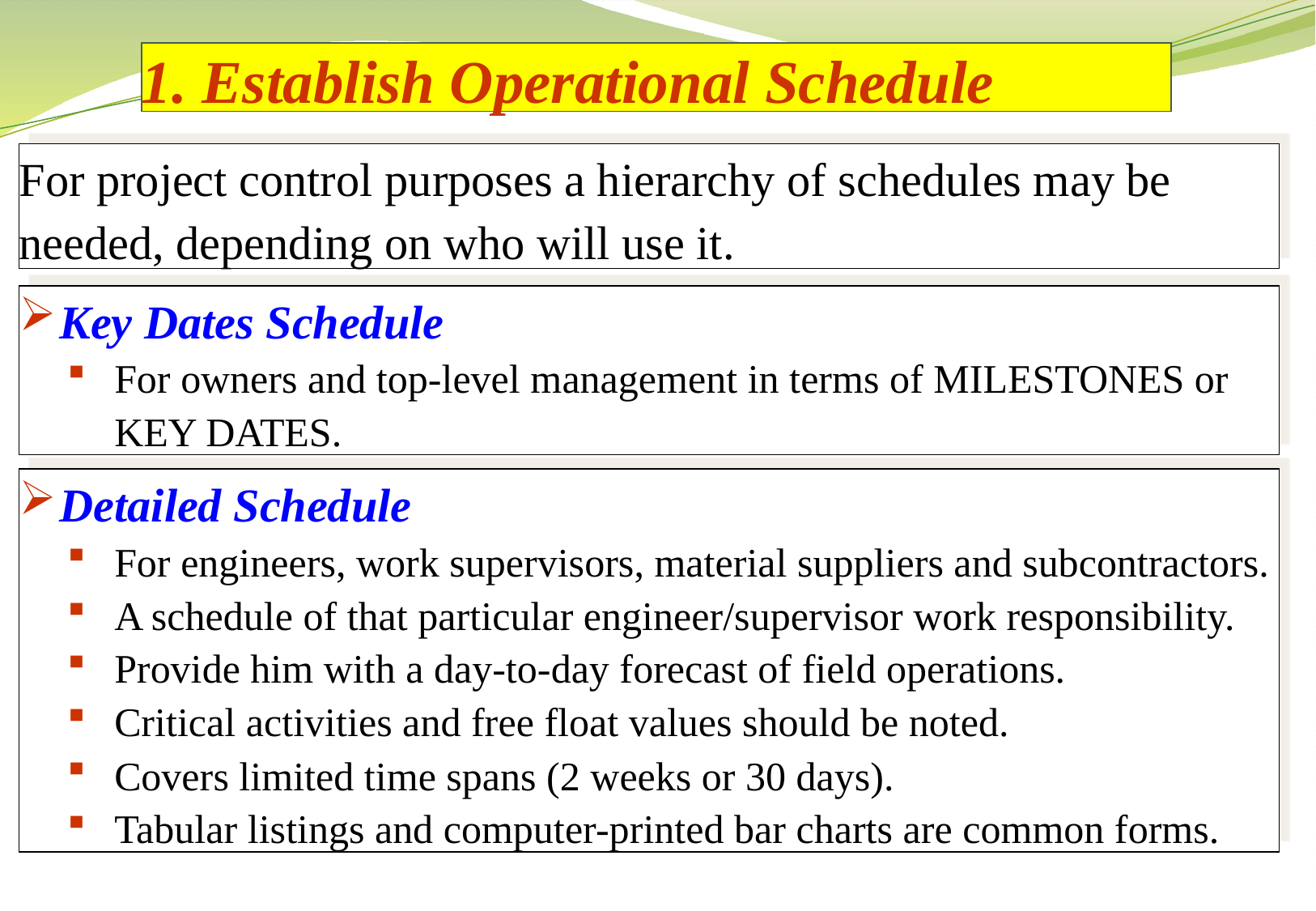

Establish Operational Schedule
For project control purposes a hierarchy of schedules may be needed, depending on who will use it.
Key Dates Schedule
For owners and top-level management in terms of MILESTONES or KEY DATES.
Detailed Schedule
For engineers, work supervisors, material suppliers and subcontractors.
A schedule of that particular engineer/supervisor work responsibility.
Provide him with a day-to-day forecast of field operations.
Critical activities and free float values should be noted.
Covers limited time spans (2 weeks or 30 days).
Tabular listings and computer-printed bar charts are common forms.